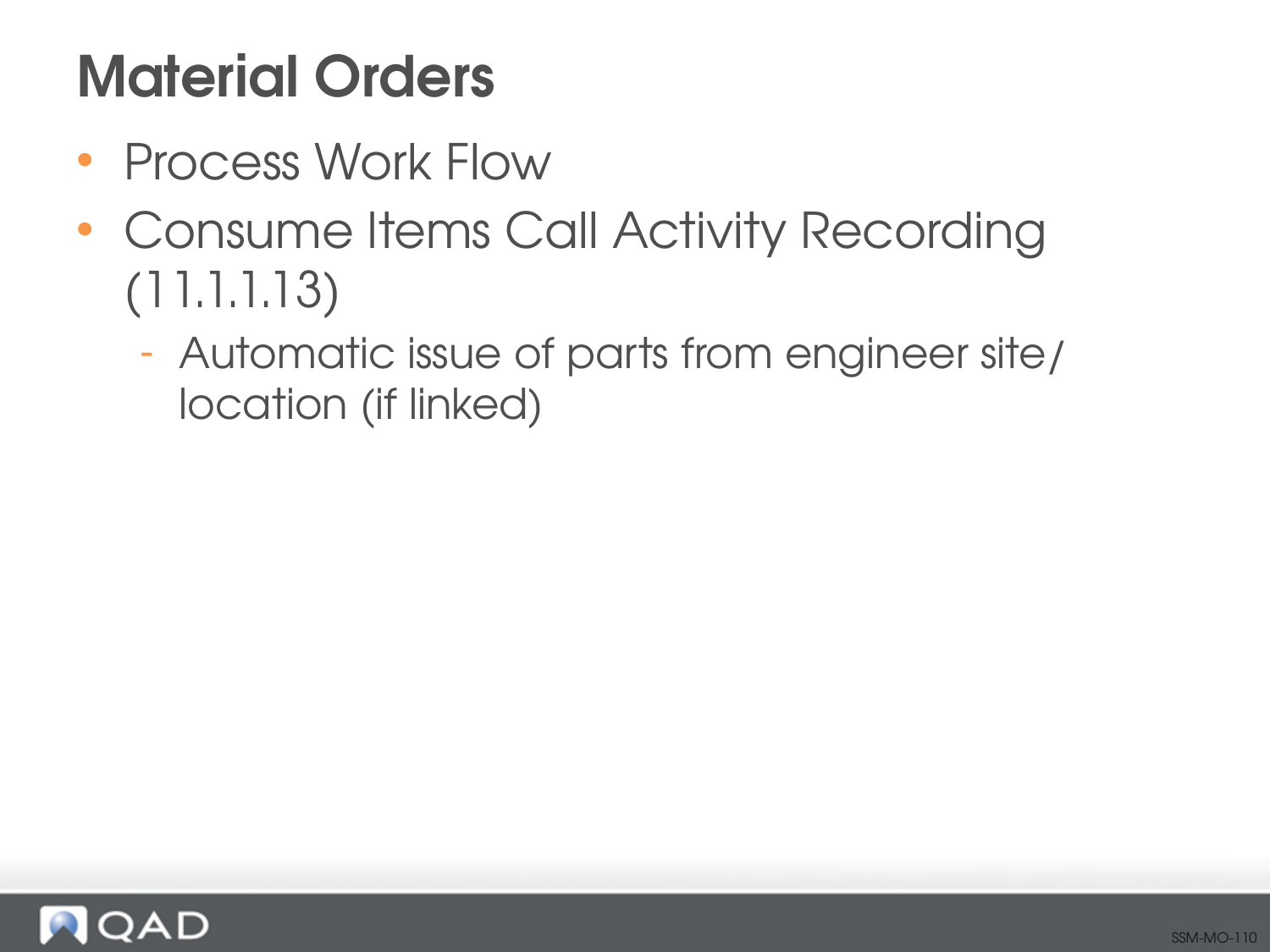

# Material Orders
Process Work Flow
Consume Items Call Activity Recording (11.1.1.13)
Automatic issue of parts from engineer site/ location (if linked)

SSM-MO-110